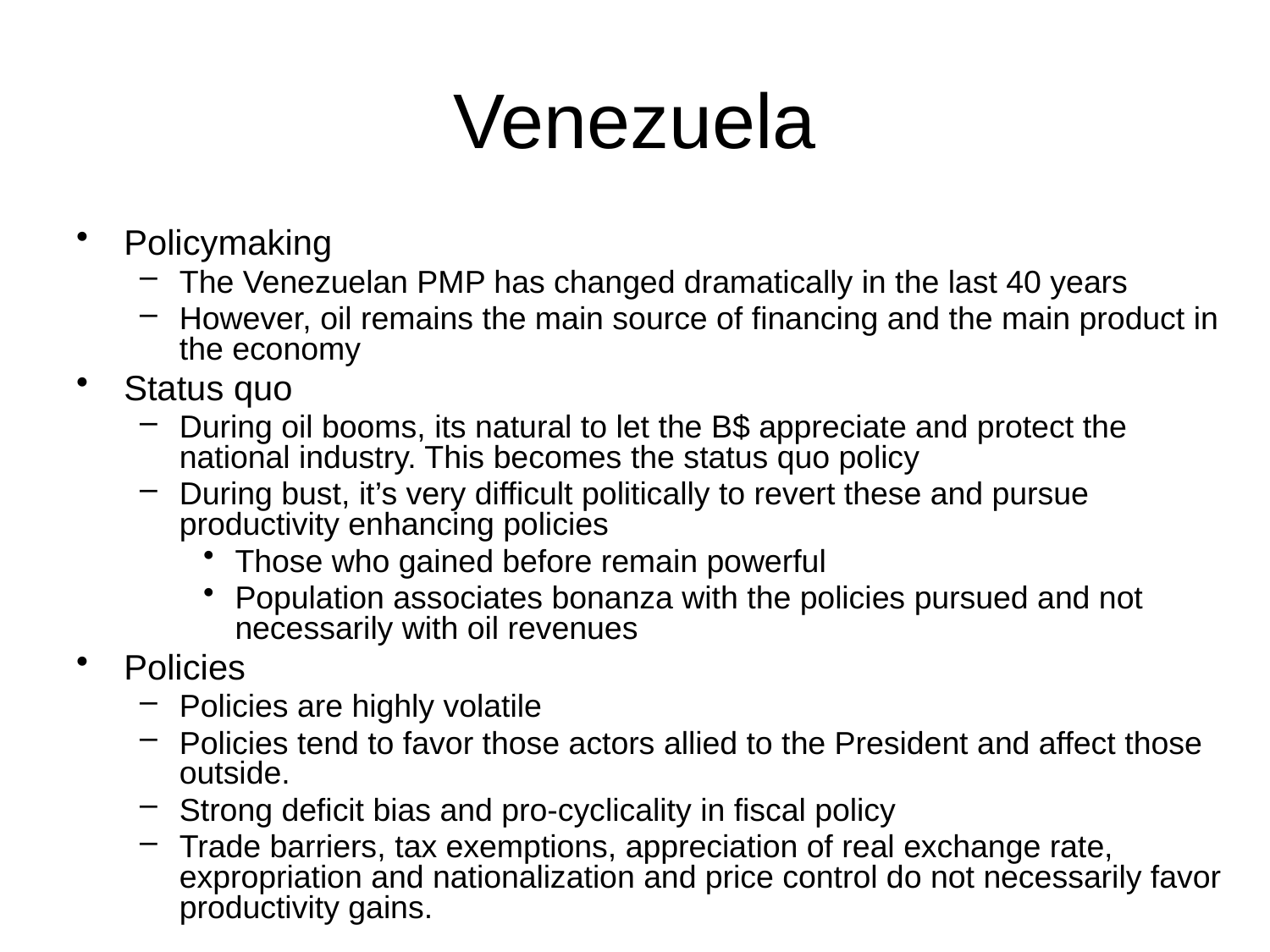

# Venezuela
Policymaking
The Venezuelan PMP has changed dramatically in the last 40 years
However, oil remains the main source of financing and the main product in the economy
Status quo
During oil booms, its natural to let the B$ appreciate and protect the national industry. This becomes the status quo policy
During bust, it’s very difficult politically to revert these and pursue productivity enhancing policies
Those who gained before remain powerful
Population associates bonanza with the policies pursued and not necessarily with oil revenues
Policies
Policies are highly volatile
Policies tend to favor those actors allied to the President and affect those outside.
Strong deficit bias and pro-cyclicality in fiscal policy
Trade barriers, tax exemptions, appreciation of real exchange rate, expropriation and nationalization and price control do not necessarily favor productivity gains.